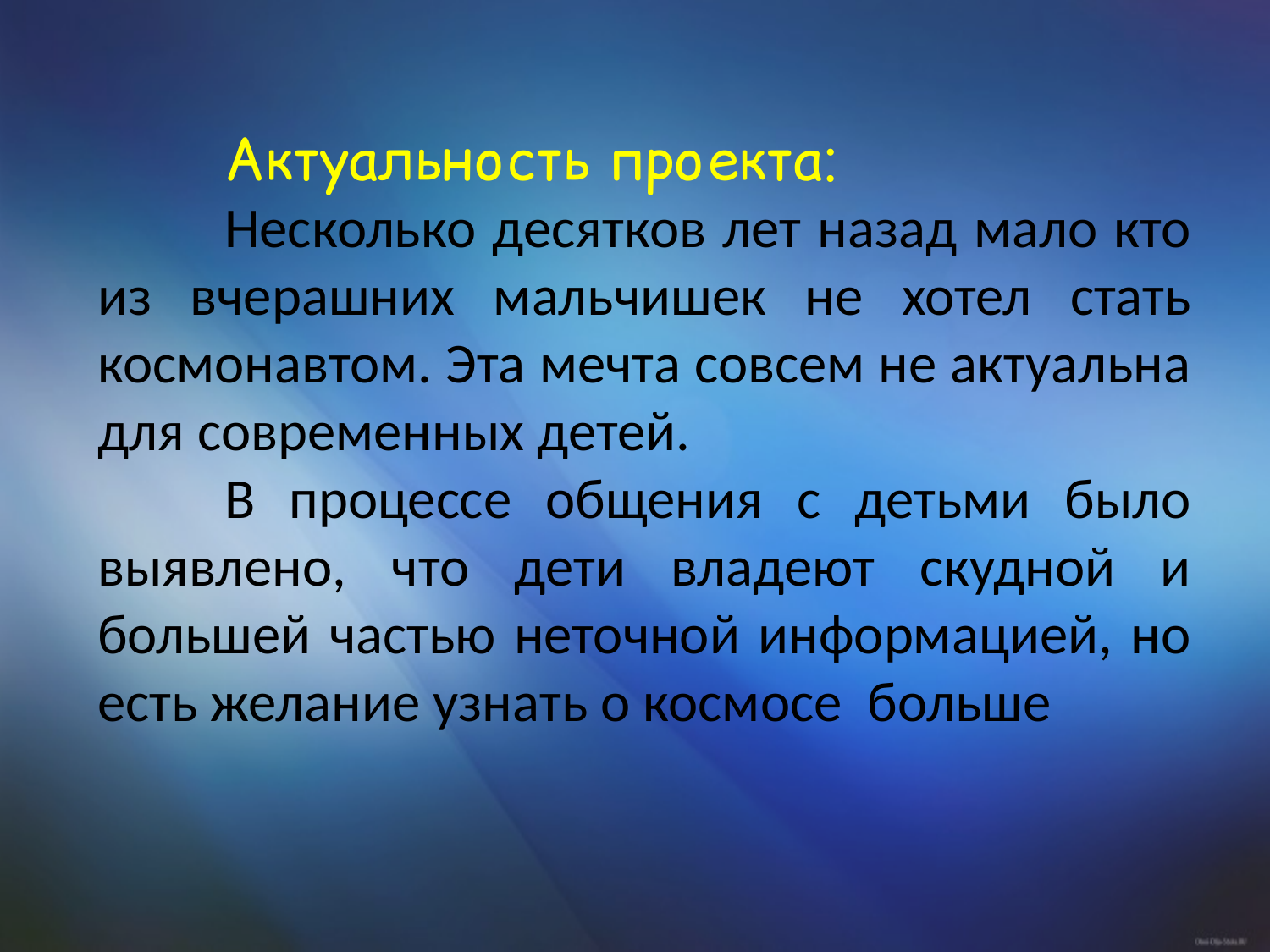

Актуальность проекта:
	Несколько десятков лет назад мало кто из вчерашних мальчишек не хотел стать космонавтом. Эта мечта совсем не актуальна для современных детей.
	В процессе общения с детьми было выявлено, что дети владеют скудной и большей частью неточной информацией, но есть желание узнать о космосе  больше